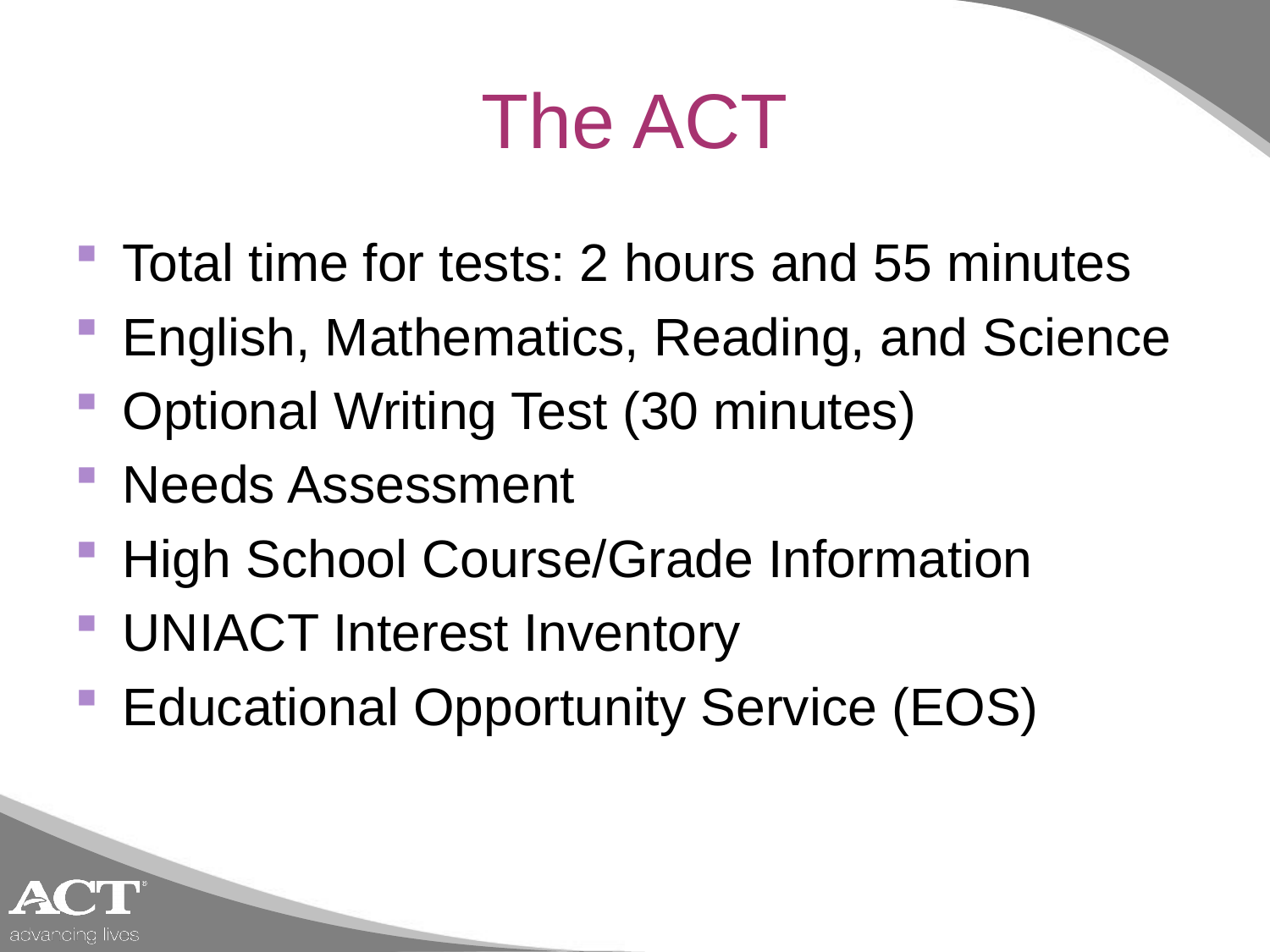

# The ACT
Total time for tests: 2 hours and 55 minutes
English, Mathematics, Reading, and Science
Optional Writing Test (30 minutes)
Needs Assessment
High School Course/Grade Information
UNIACT Interest Inventory
Educational Opportunity Service (EOS)